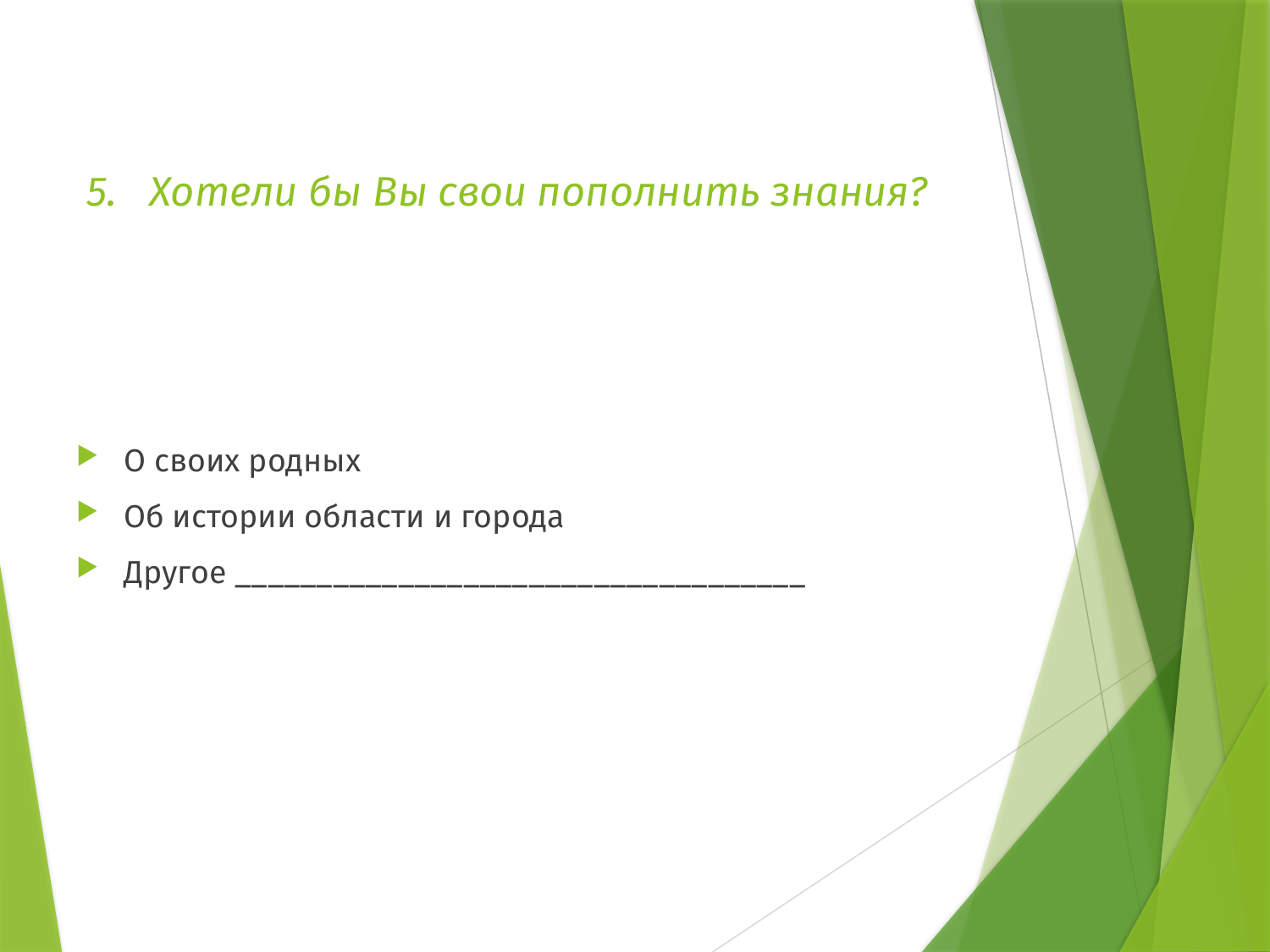

# 5.   Хотели бы Вы свои пополнить знания?
О своих родных
Об истории области и города
Другое ___________________________________